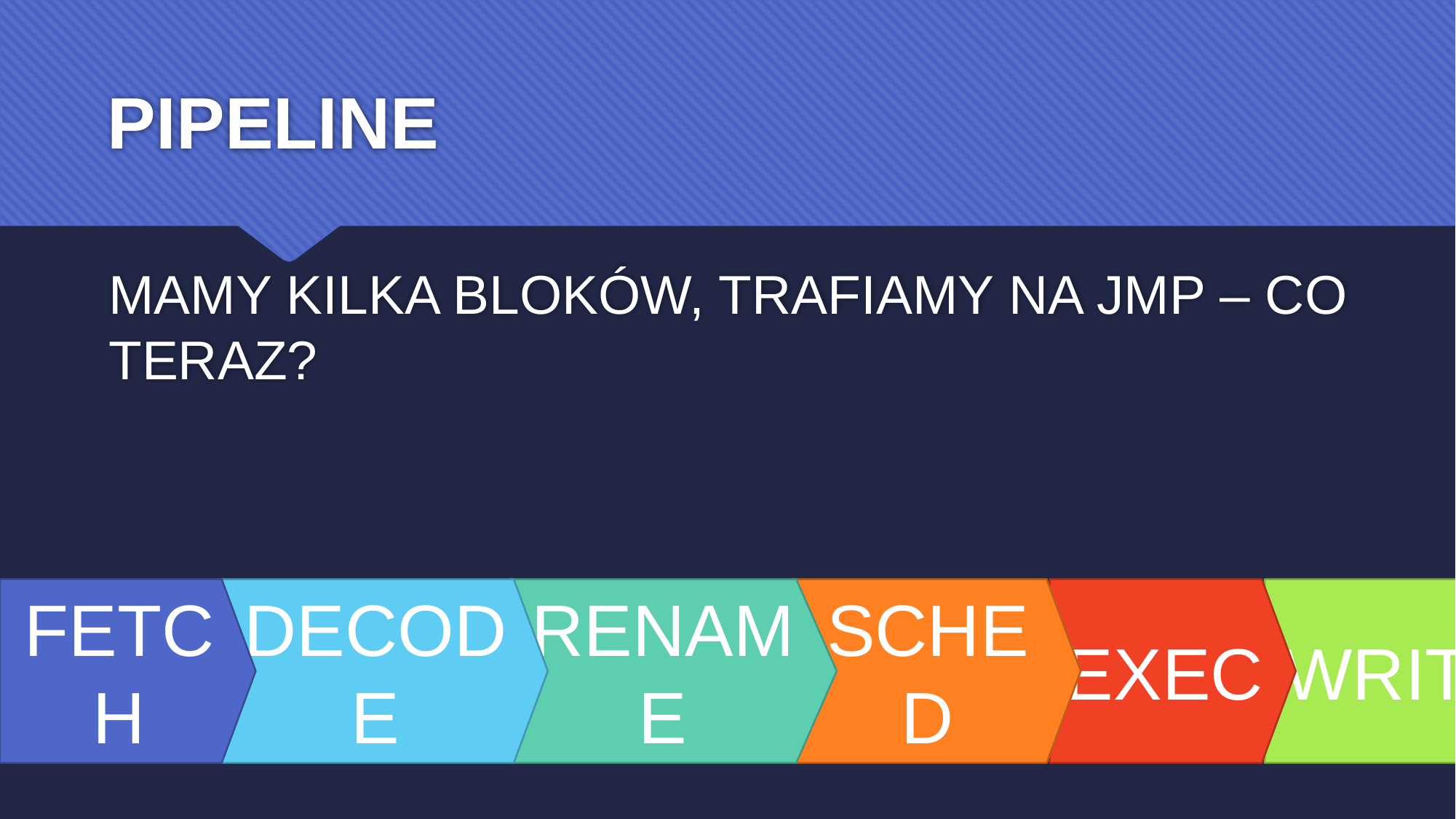

# PIPELINE
MAMY KILKA BLOKÓW, TRAFIAMY NA JMP – CO TERAZ?

SCHED
EXEC
WRITE
FETCH
DECODE
RENAME